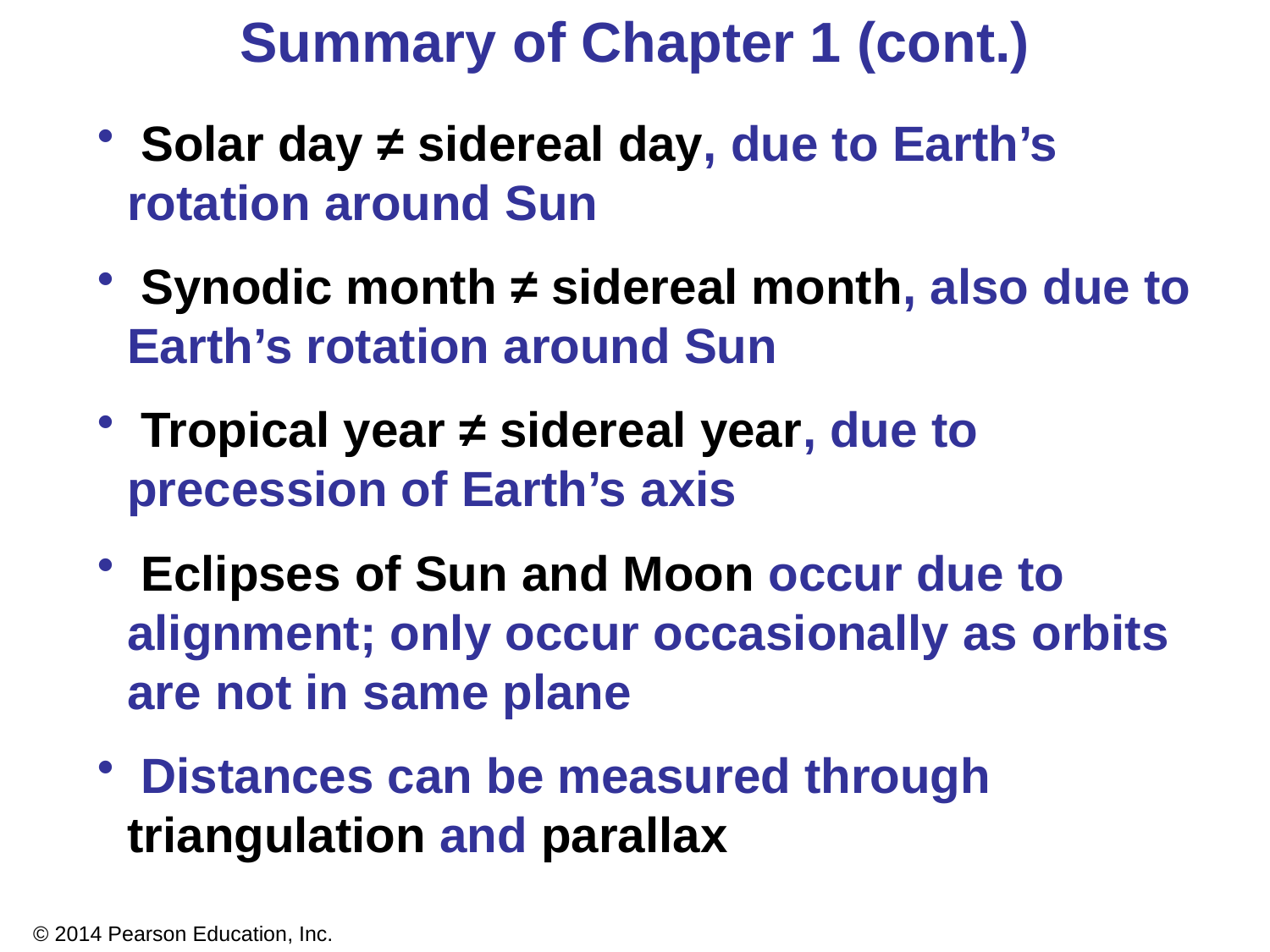

Summary of Chapter 1 (cont.)
 Solar day ≠ sidereal day, due to Earth’s rotation around Sun
 Synodic month ≠ sidereal month, also due to Earth’s rotation around Sun
 Tropical year ≠ sidereal year, due to precession of Earth’s axis
 Eclipses of Sun and Moon occur due to alignment; only occur occasionally as orbits are not in same plane
 Distances can be measured through triangulation and parallax